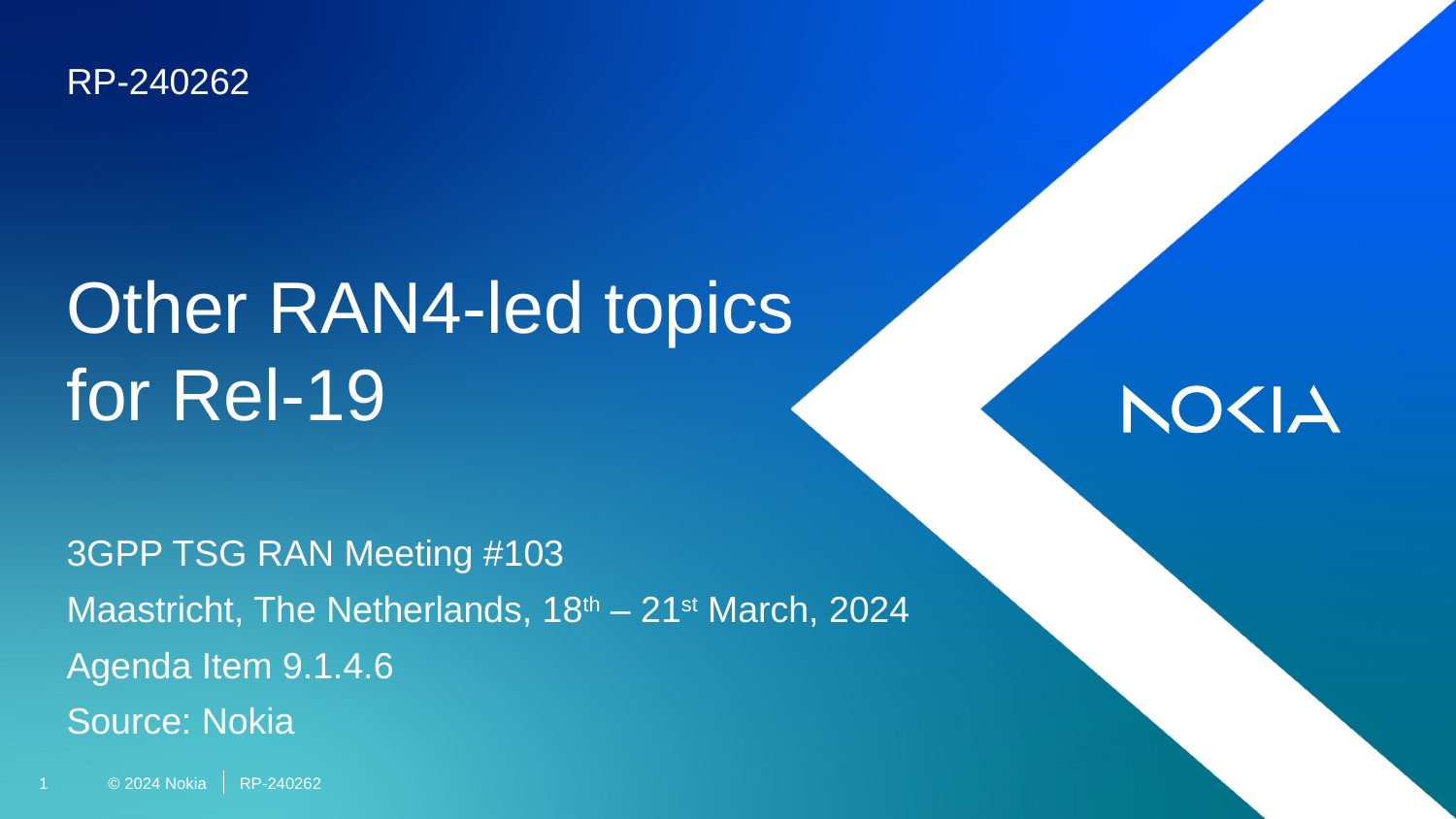

RP-240262
# Other RAN4-led topics for Rel-19
3GPP TSG RAN Meeting #103
Maastricht, The Netherlands, 18th – 21st March, 2024
Agenda Item 9.1.4.6
Source: Nokia
RP-240262